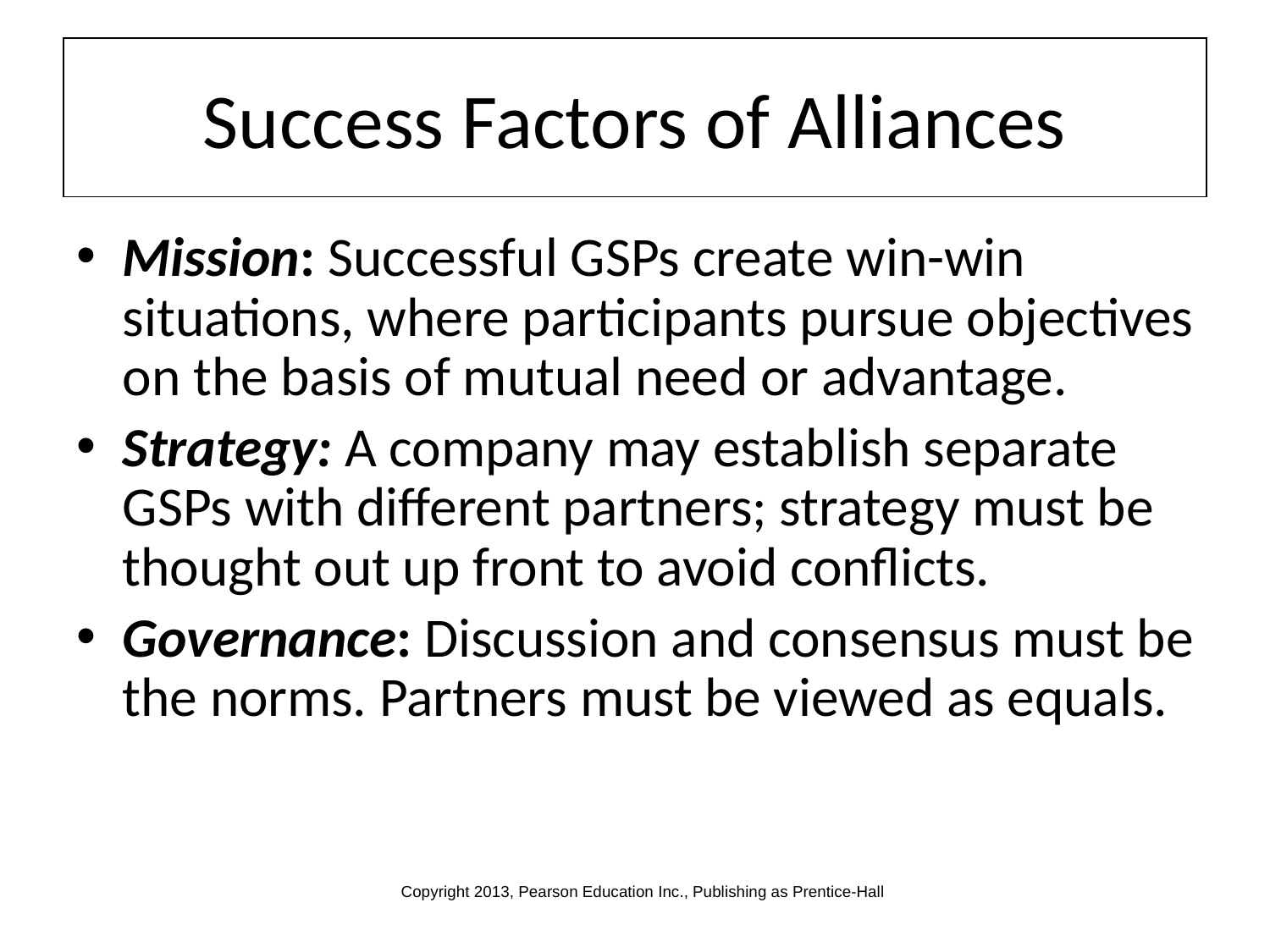

# Success Factors of Alliances
Mission: Successful GSPs create win-win situations, where participants pursue objectives on the basis of mutual need or advantage.
Strategy: A company may establish separate GSPs with different partners; strategy must be thought out up front to avoid conflicts.
Governance: Discussion and consensus must be the norms. Partners must be viewed as equals.

Copyright 2013, Pearson Education Inc., Publishing as Prentice-Hall